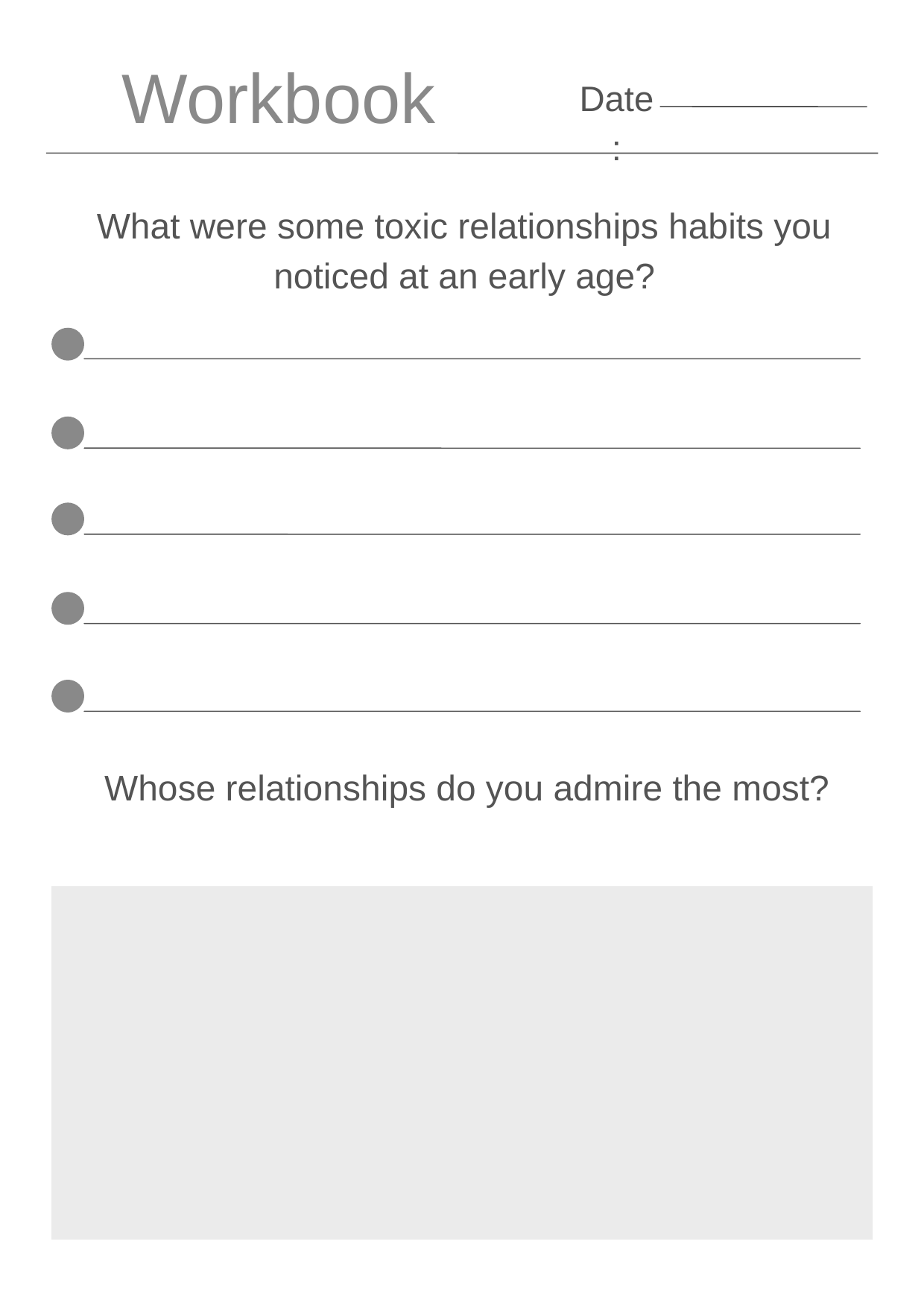

Workbook
Date:

What were some toxic relationships habits you noticed at an early age?

Whose relationships do you admire the most?